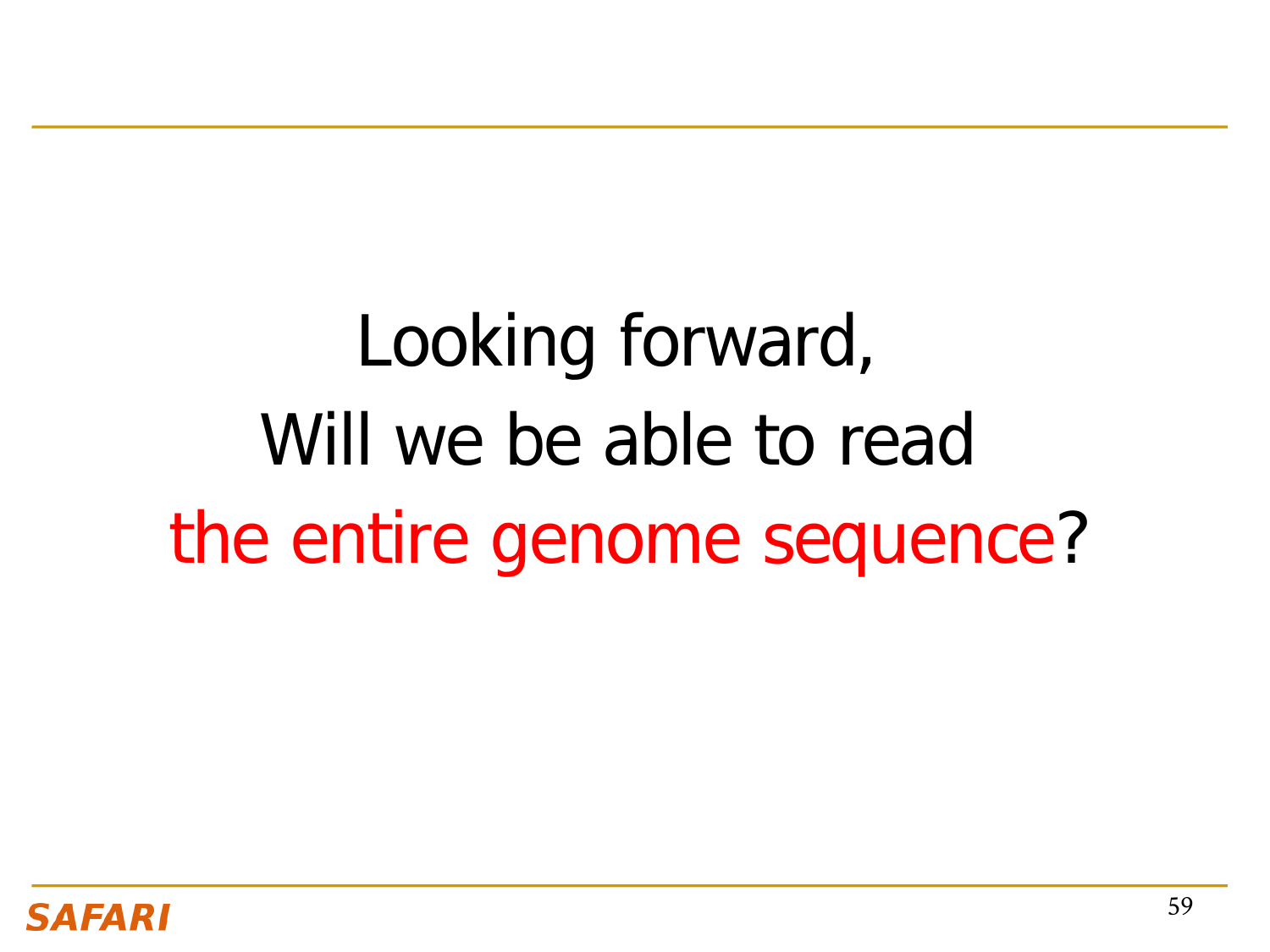

#

Looking forward,
Will we be able to read
the entire genome sequence?
59